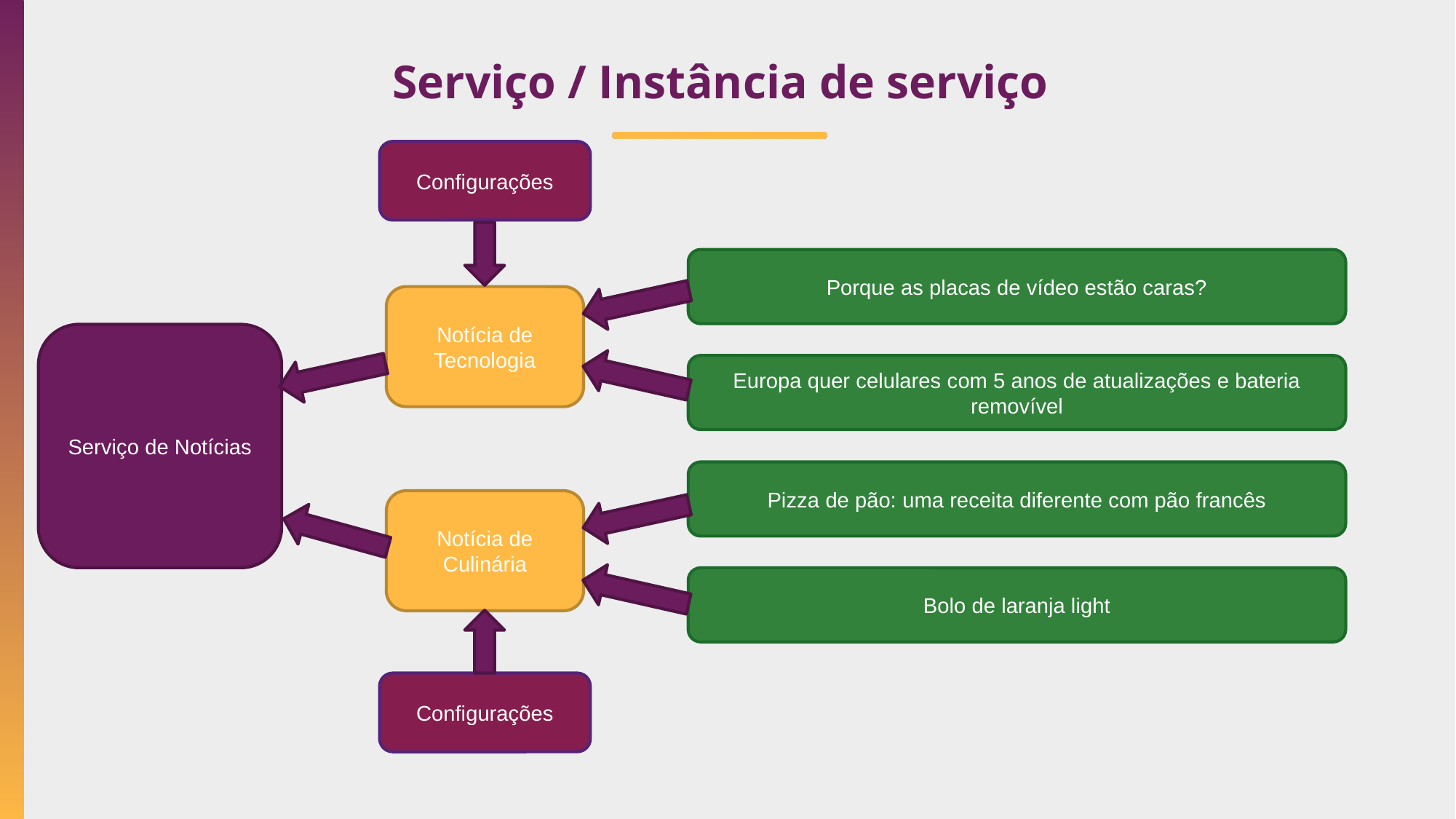

# Serviço / Instância de serviço
Configurações

Porque as placas de vídeo estão caras?

Notícia de Tecnologia
Serviço de Notícias

Europa quer celulares com 5 anos de atualizações e bateria removível

Pizza de pão: uma receita diferente com pão francês
Notícia de Culinária

Bolo de laranja light

Configurações